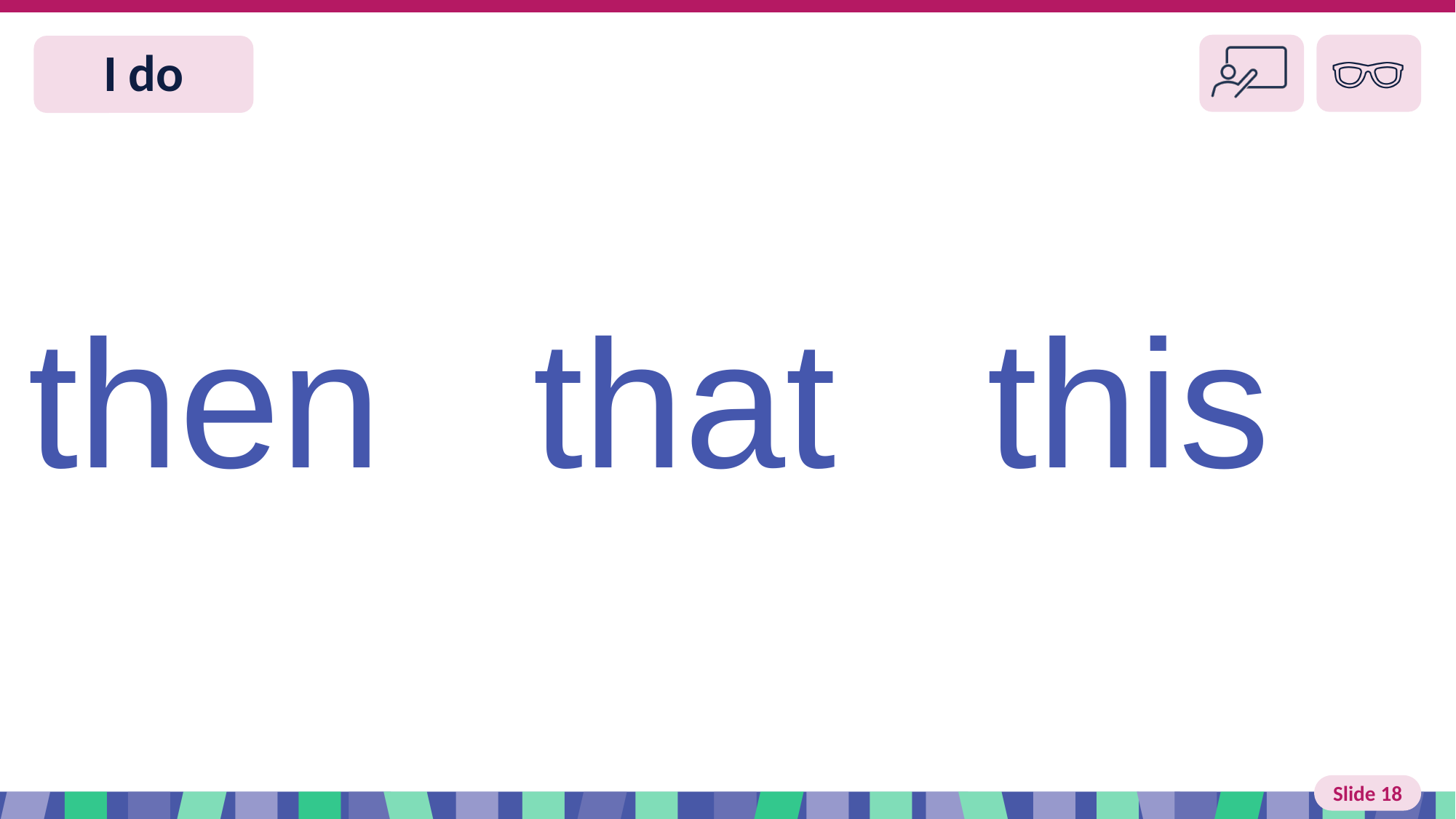

# Slide 18 I do
then   that   this